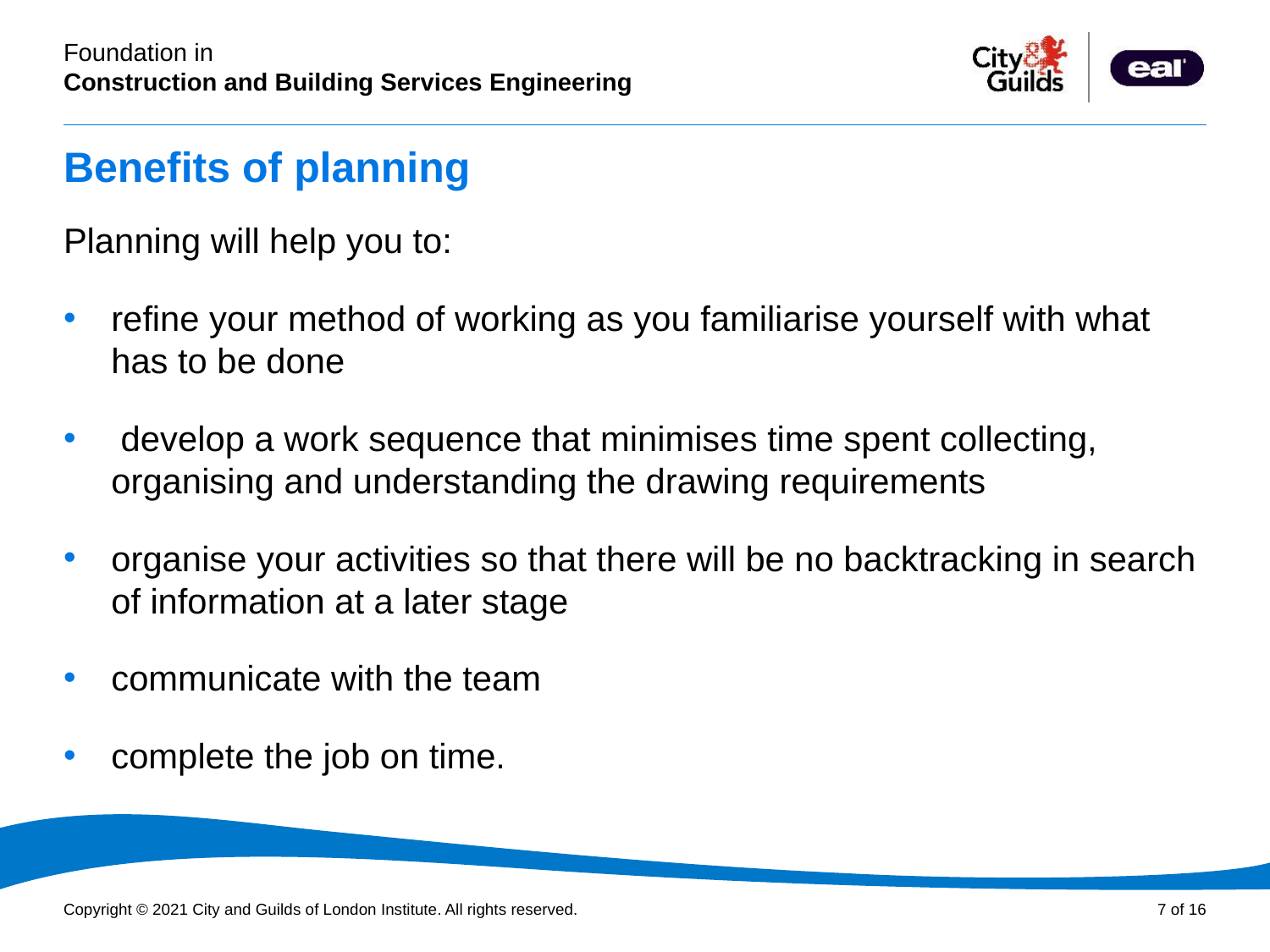

# Benefits of planning
Planning will help you to:
refine your method of working as you familiarise yourself with what has to be done
 develop a work sequence that minimises time spent collecting, organising and understanding the drawing requirements
organise your activities so that there will be no backtracking in search of information at a later stage
communicate with the team
complete the job on time.